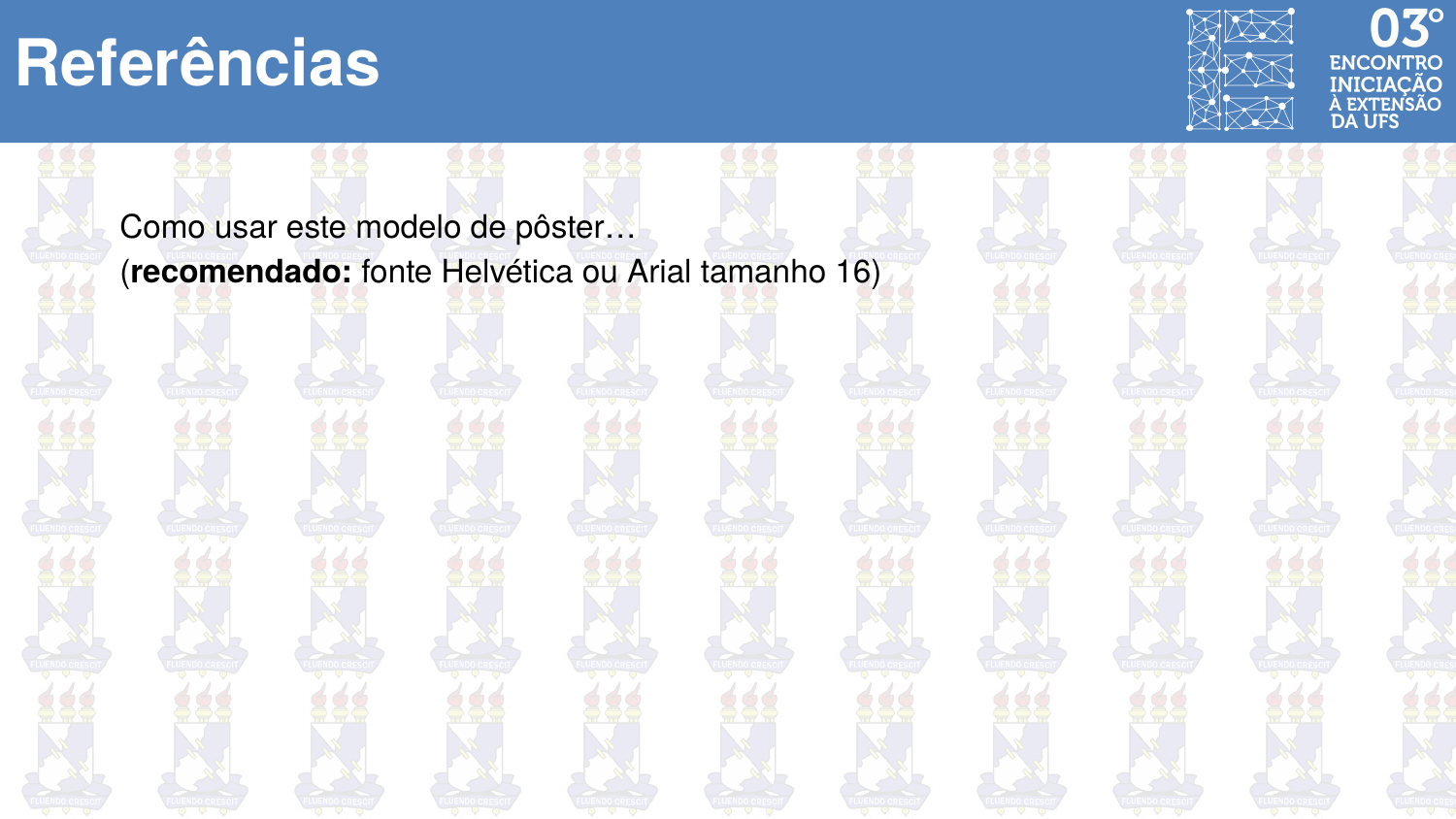

Referências
Como usar este modelo de pôster…
(recomendado: fonte Helvética ou Arial tamanho 16)